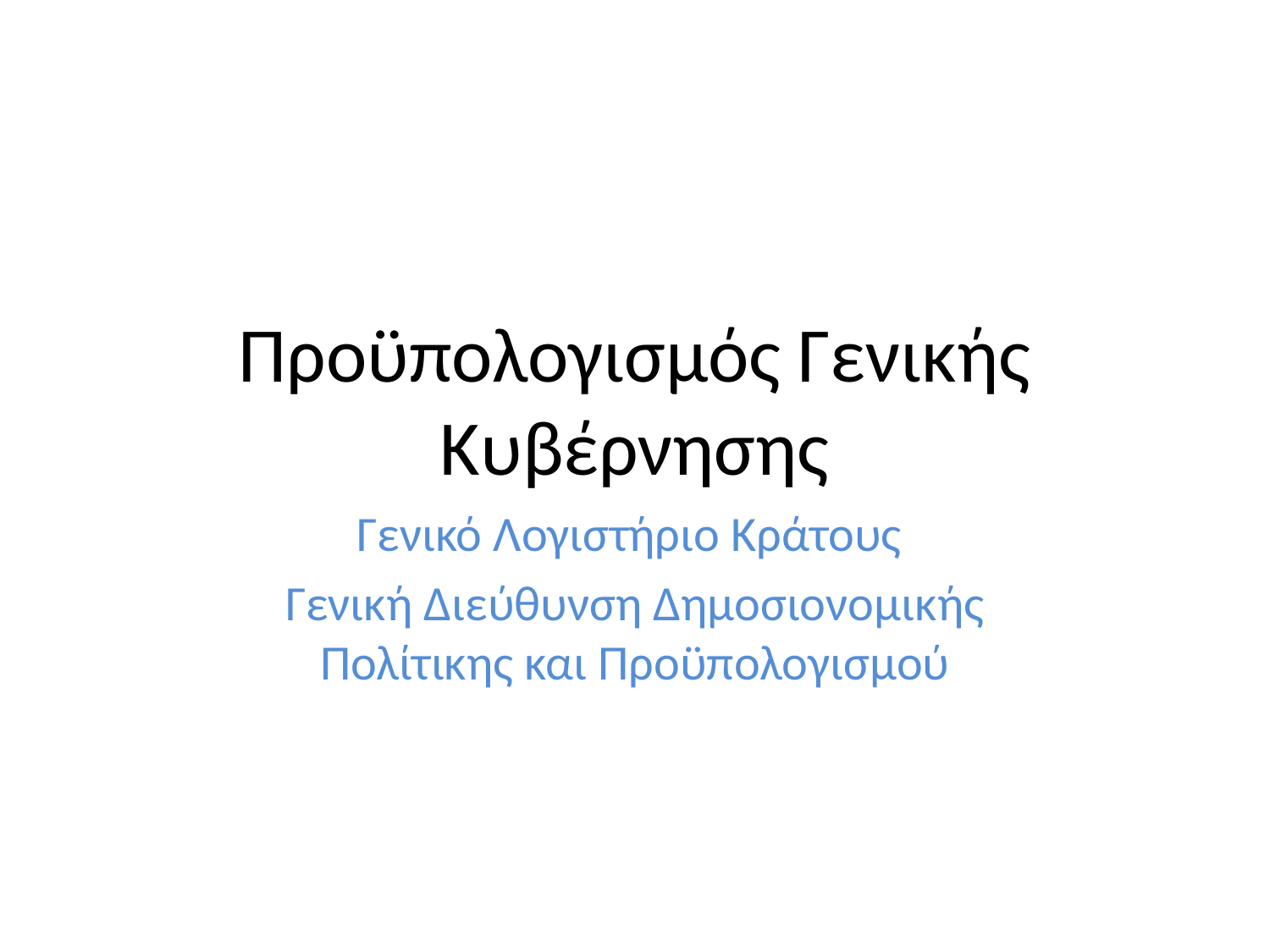

# Προϋπολογισμός Γενικής Κυβέρνησης
Γενικό Λογιστήριο Κράτους
Γενική Διεύθυνση Δημοσιονομικής Πολίτικης και Προϋπολογισμού